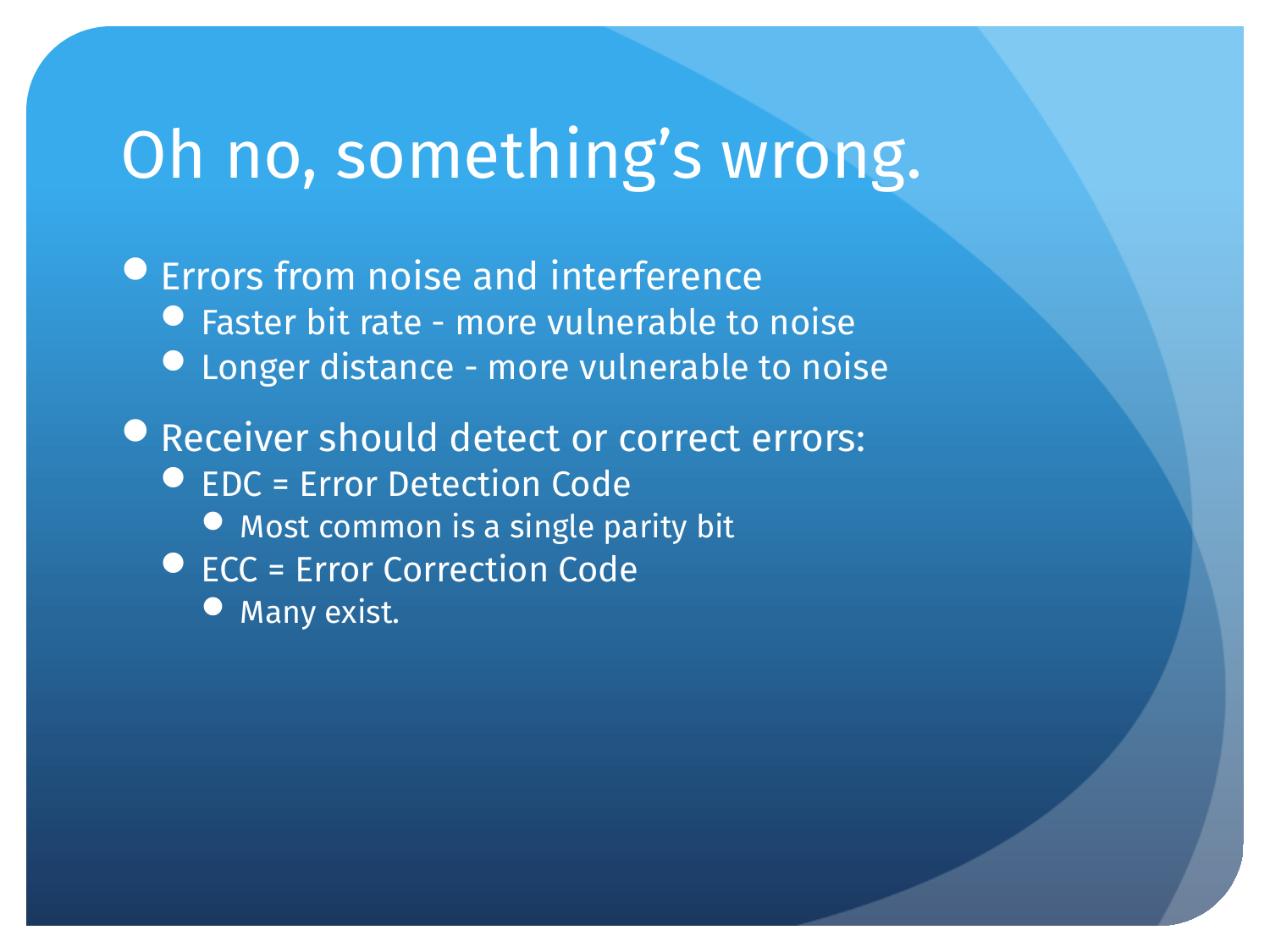

# Oh no, something’s wrong.
Errors from noise and interference
Faster bit rate - more vulnerable to noise
Longer distance - more vulnerable to noise
Receiver should detect or correct errors:
EDC = Error Detection Code
Most common is a single parity bit
ECC = Error Correction Code
Many exist.